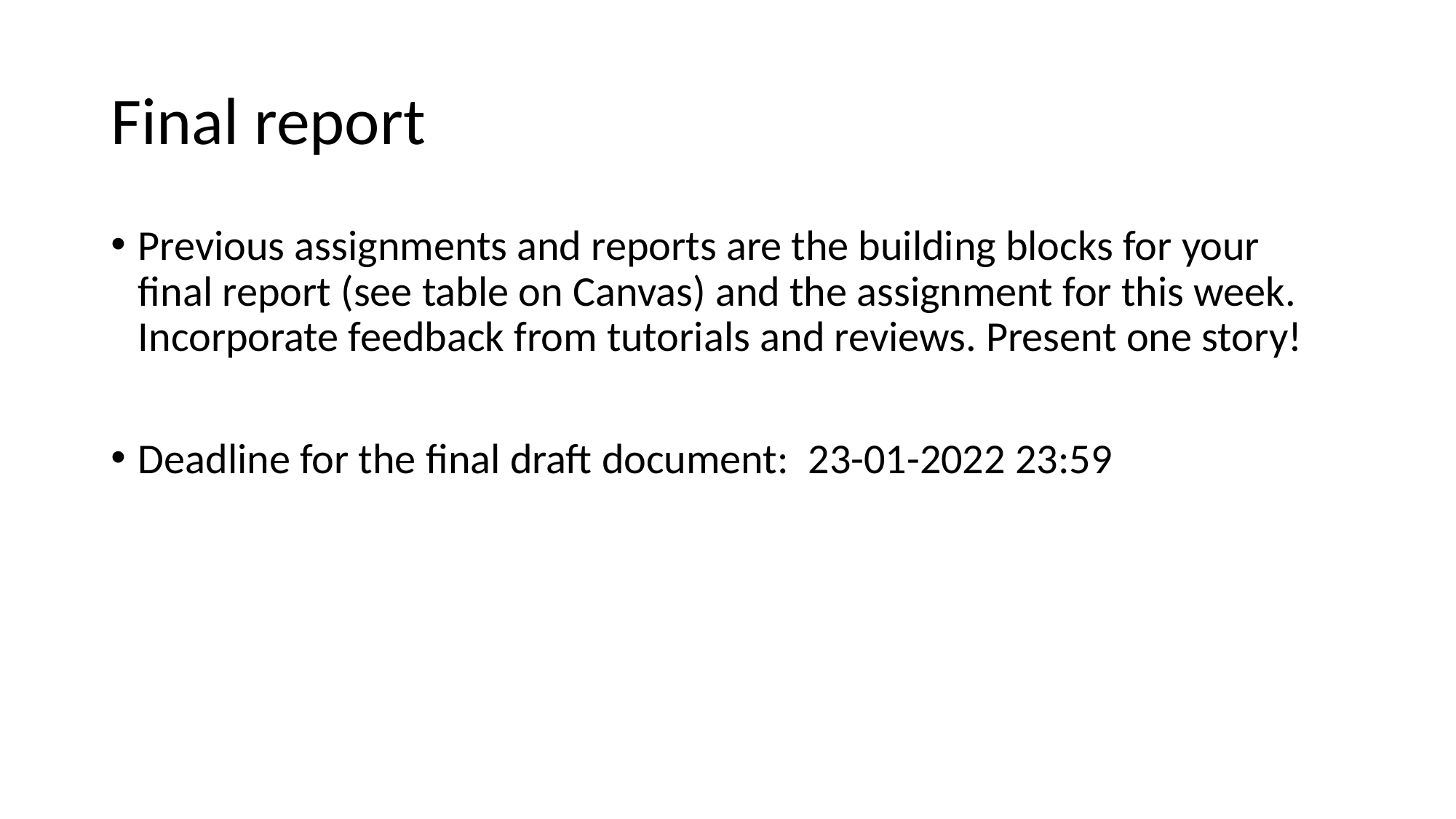

# Final report
Previous assignments and reports are the building blocks for your final report (see table on Canvas) and the assignment for this week. Incorporate feedback from tutorials and reviews. Present one story!

Deadline for the final draft document:  23-01-2022 23:59